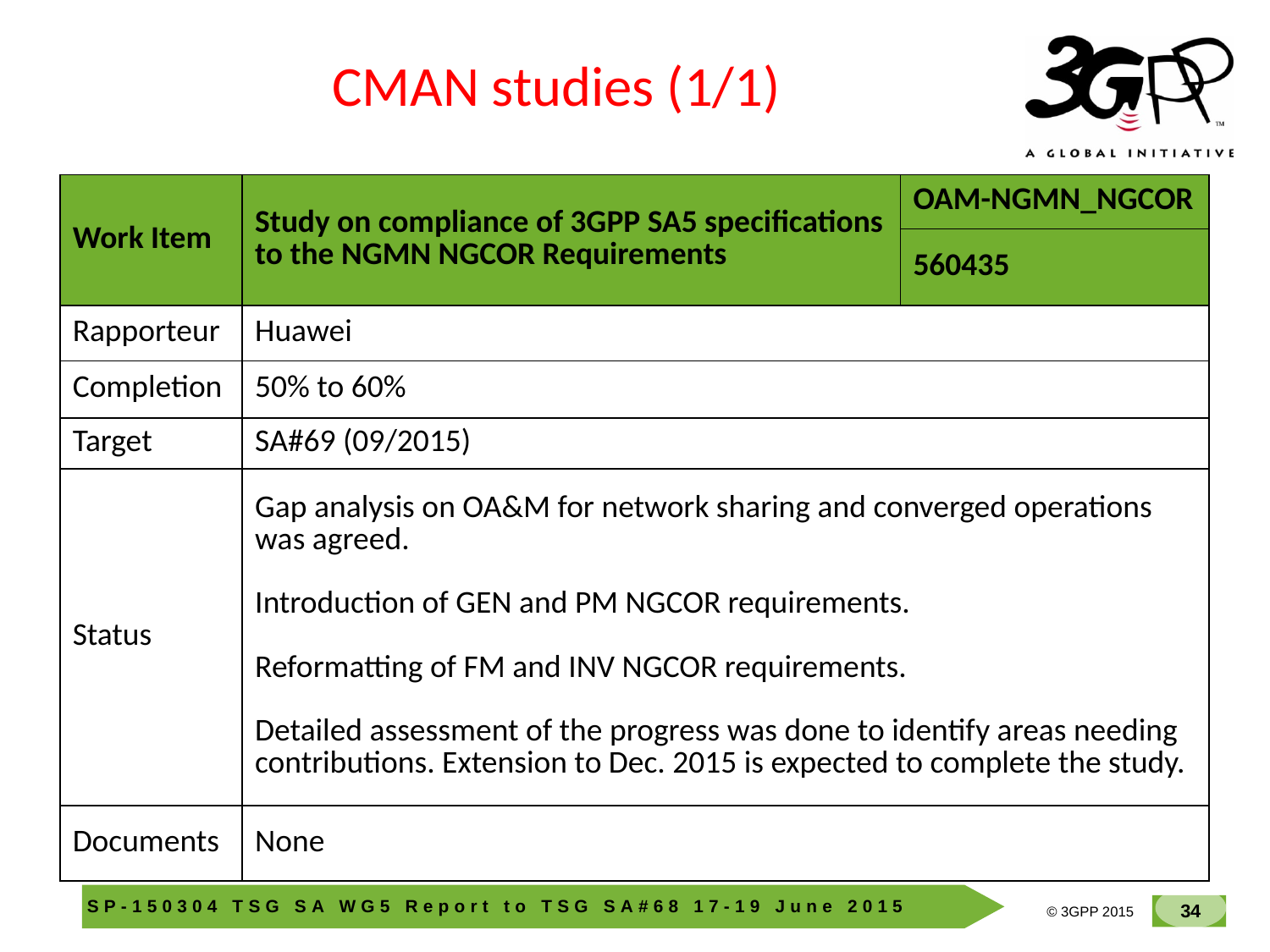

CMAN studies (1/1)
| Work Item | Study on compliance of 3GPP SA5 specifications to the NGMN NGCOR Requirements | OAM-NGMN\_NGCOR |
| --- | --- | --- |
|  |  | 560435 |
| Rapporteur | Huawei |  |
| Completion | 50% to 60% |  |
| Target | SA#69 (09/2015) |  |
| Status | Gap analysis on OA&M for network sharing and converged operations was agreed. Introduction of GEN and PM NGCOR requirements. Reformatting of FM and INV NGCOR requirements. Detailed assessment of the progress was done to identify areas needing contributions. Extension to Dec. 2015 is expected to complete the study. |  |
| Documents | None |  |